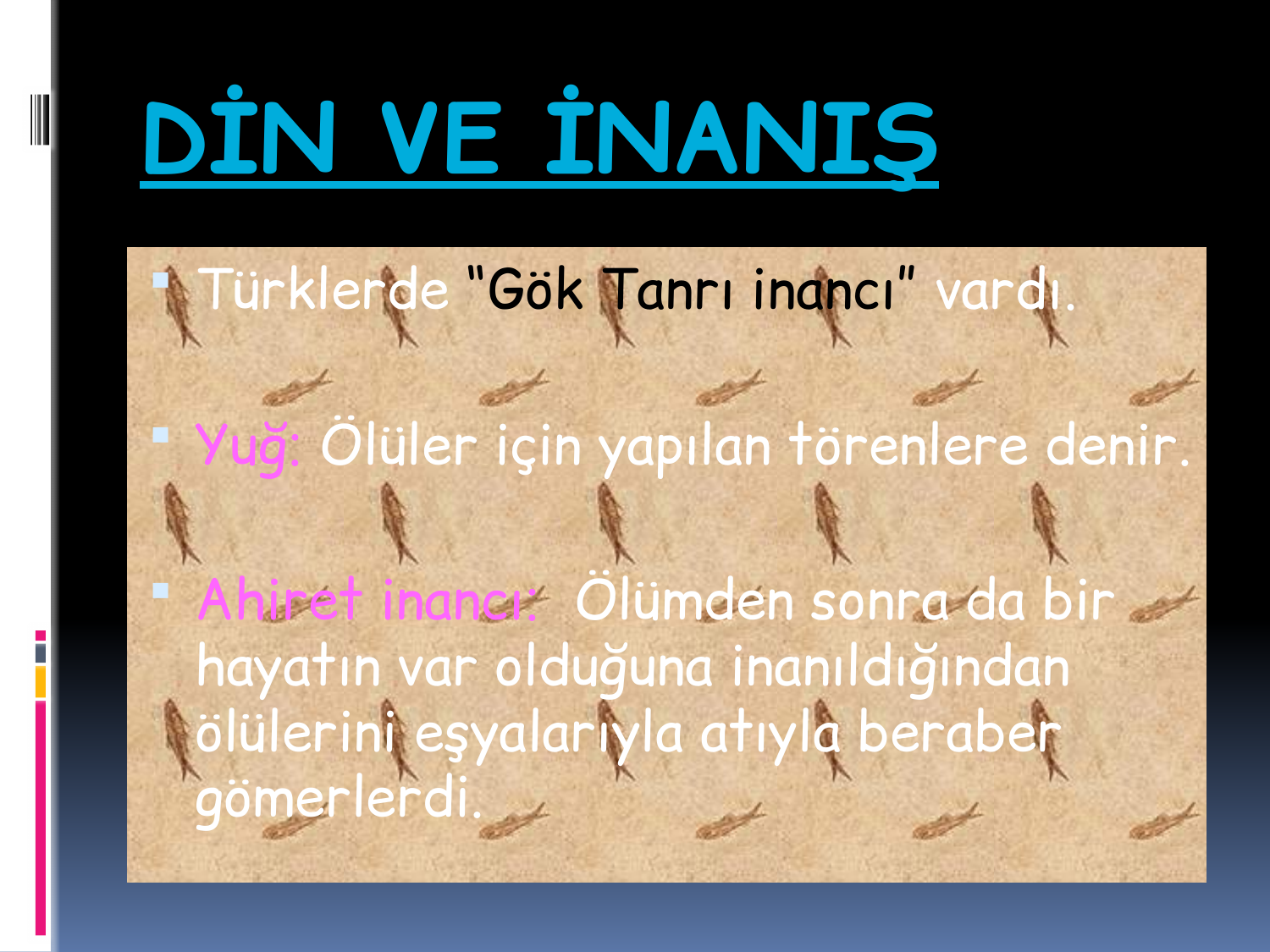

# DİN VE İNANIŞ
Türklerde “Gök Tanrı inancı” vardı.

Yuğ: Ölüler için yapılan törenlere denir.

Ahiret inancı:  Ölümden sonra da bir hayatın var olduğuna inanıldığından ölülerini eşyalarıyla atıyla beraber gömerlerdi.